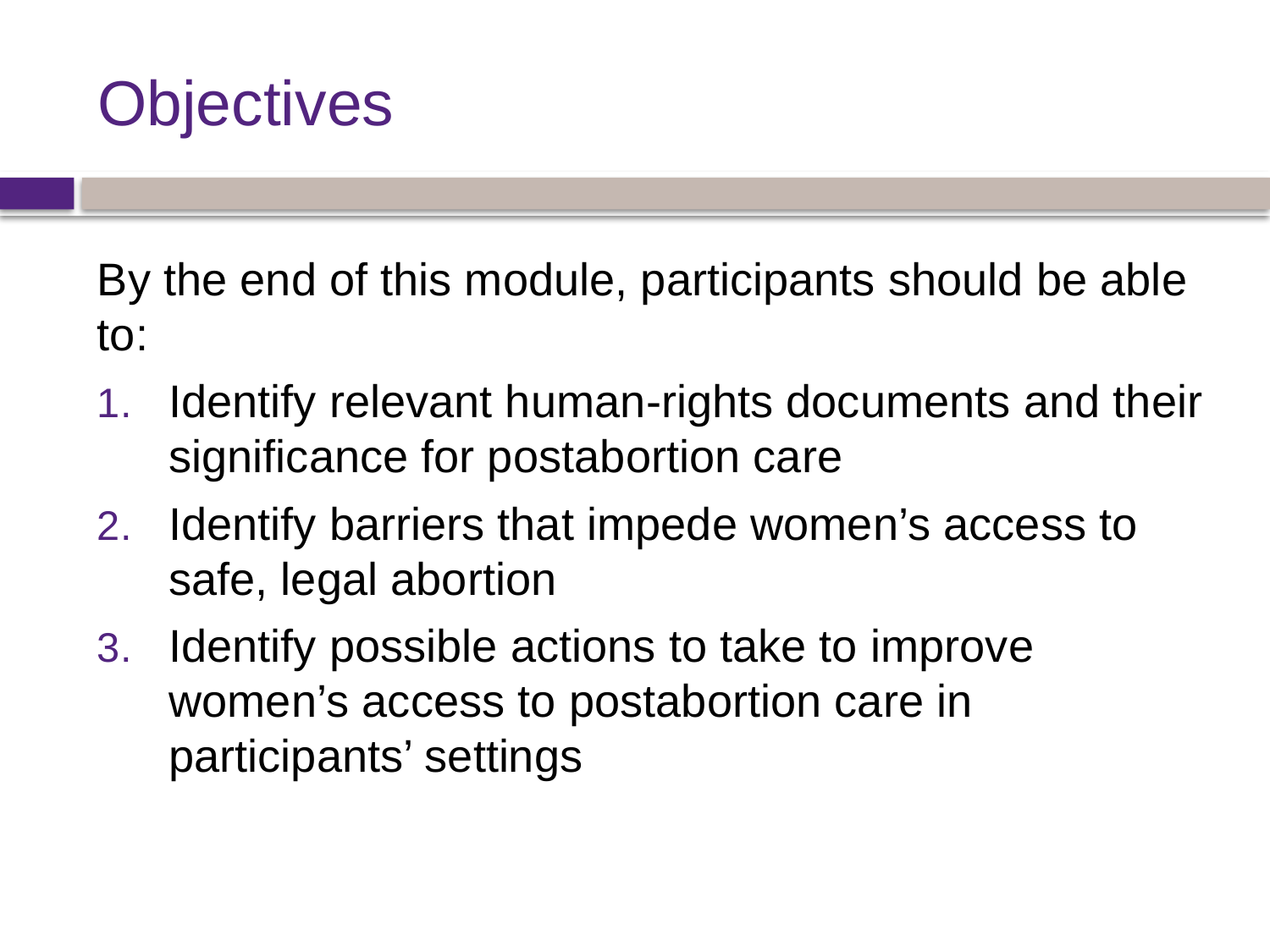

# Objectives
By the end of this module, participants should be able to:
Identify relevant human-rights documents and their significance for postabortion care
Identify barriers that impede women’s access to safe, legal abortion
Identify possible actions to take to improve women’s access to postabortion care in participants’ settings